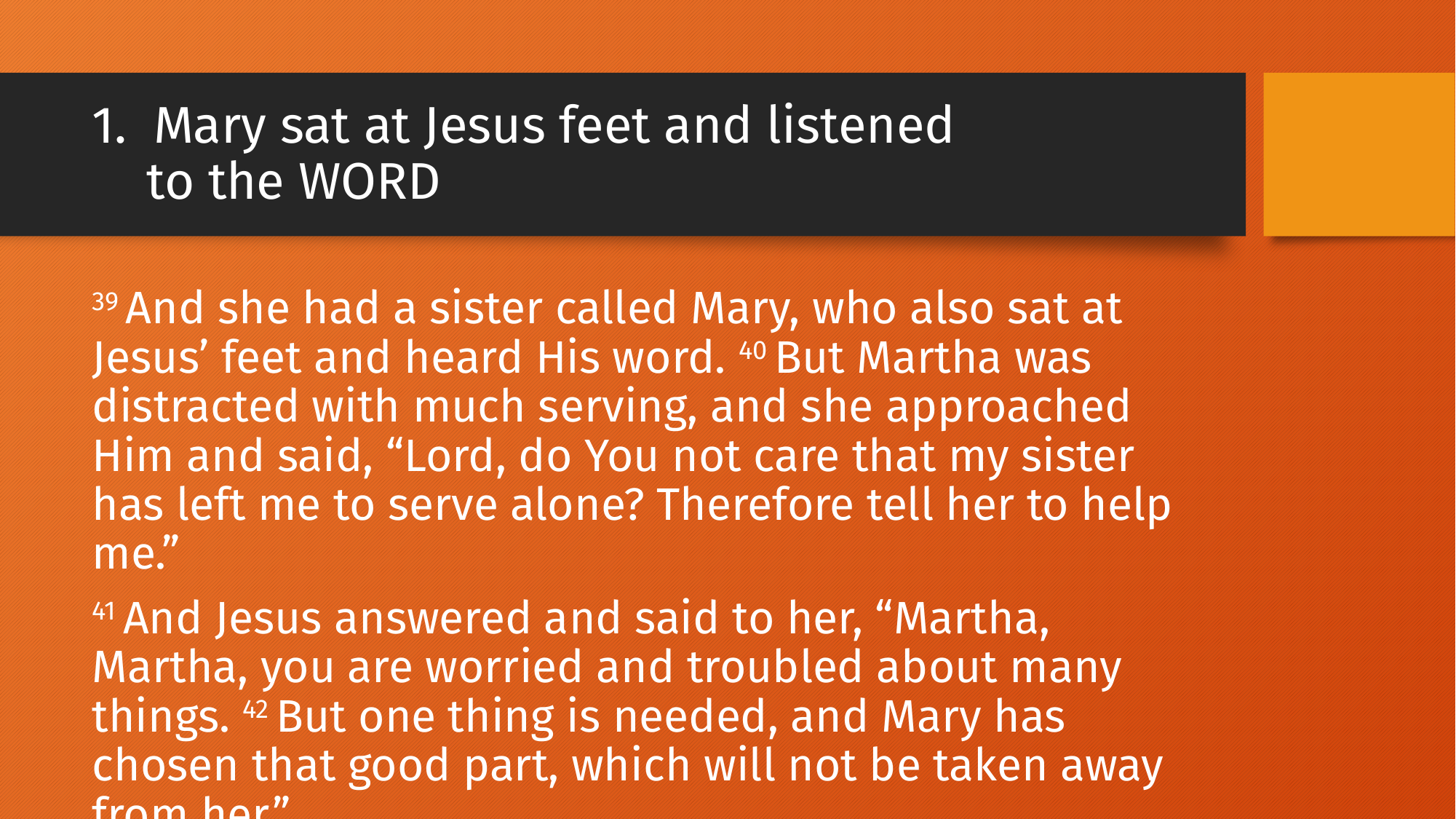

# Mary sat at Jesus feet and listened
    to the WORD
39 And she had a sister called Mary, who also sat at Jesus’ feet and heard His word. 40 But Martha was distracted with much serving, and she approached Him and said, “Lord, do You not care that my sister has left me to serve alone? Therefore tell her to help me.”
41 And Jesus answered and said to her, “Martha, Martha, you are worried and troubled about many things. 42 But one thing is needed, and Mary has chosen that good part, which will not be taken away from her.”